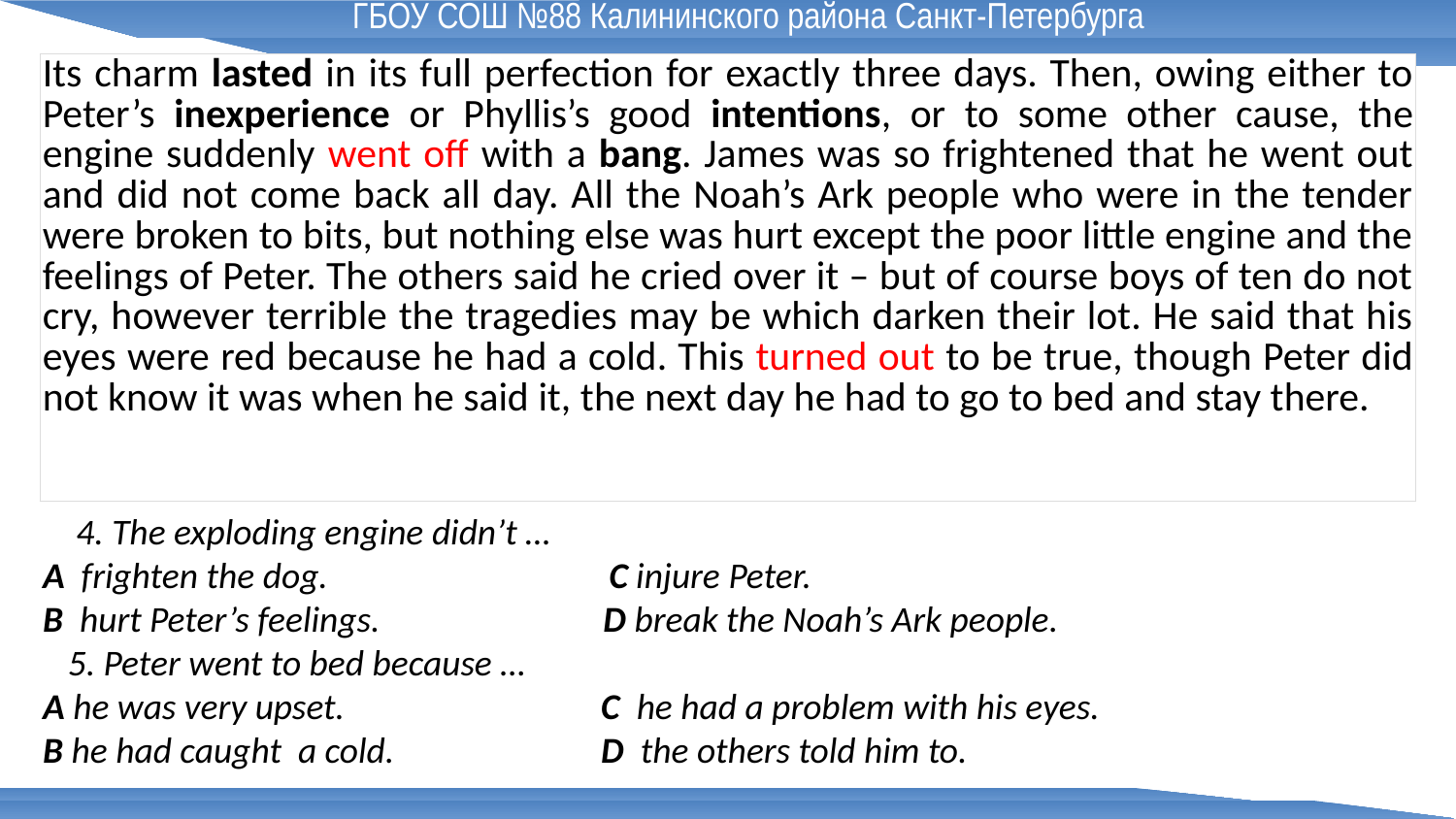

ГБОУ СОШ №88 Калининского района Санкт-Петербурга

| Its charm lasted in its full perfection for exactly three days. Then, owing either to Peter’s inexperience or Phyllis’s good intentions, or to some other cause, the engine suddenly went off with a bang. James was so frightened that he went out and did not come back all day. All the Noah’s Ark people who were in the tender were broken to bits, but nothing else was hurt except the poor little engine and the feelings of Peter. The others said he cried over it – but of course boys of ten do not cry, however terrible the tragedies may be which darken their lot. He said that his eyes were red because he had a cold. This turned out to be true, though Peter did not know it was when he said it, the next day he had to go to bed and stay there. |
| --- |
    4. The exploding engine didn’t …
A  frighten the dog.                                  C injure Peter.
B  hurt Peter’s feelings.                           D break the Noah’s Ark people.
   5. Peter went to bed because …
A he was very upset.                               C  he had a problem with his eyes.
B he had caught  a cold.                         D  the others told him to.